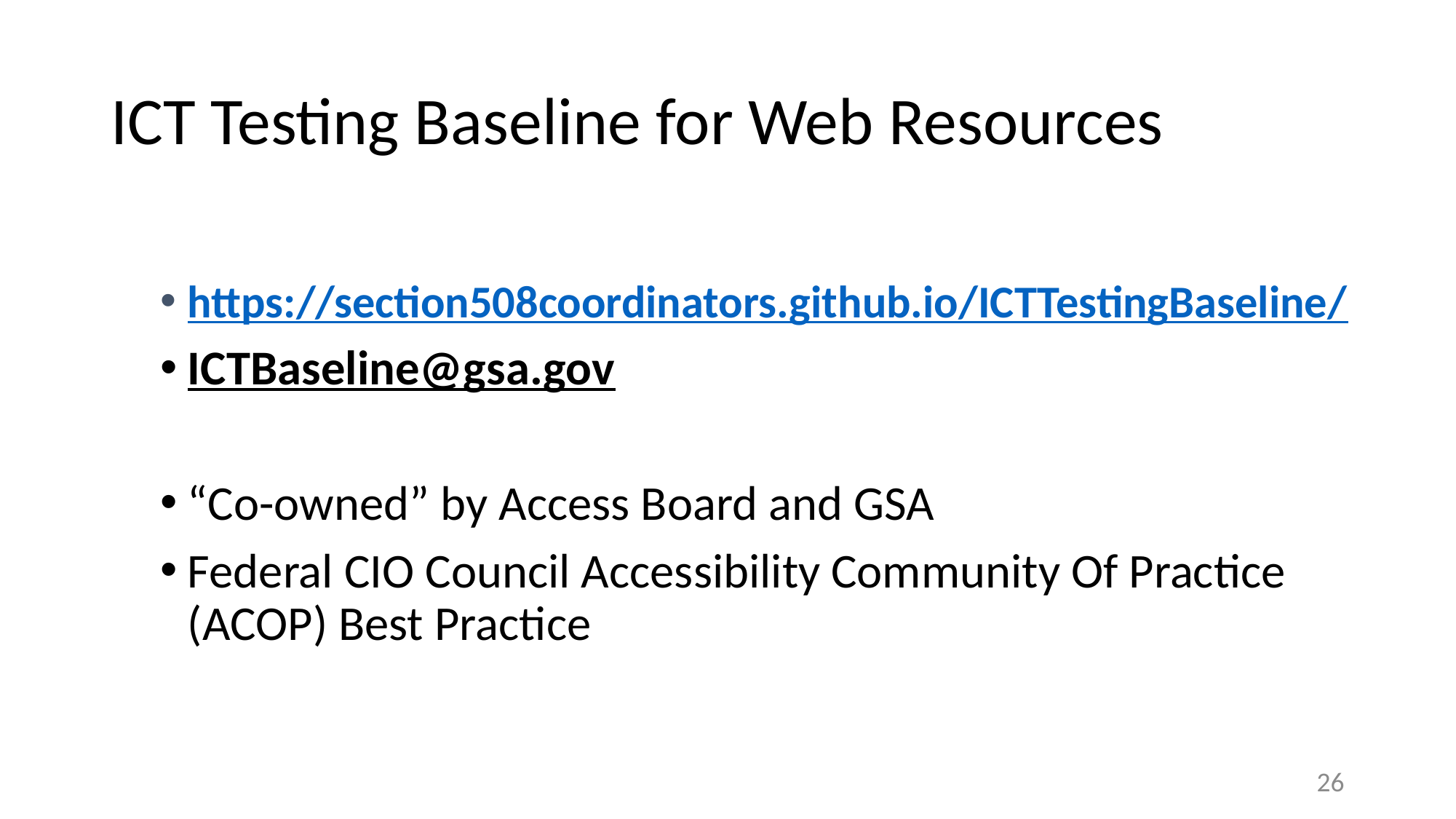

# ICT Testing Baseline for Web Resources
https://section508coordinators.github.io/ICTTestingBaseline/
ICTBaseline@gsa.gov

“Co-owned” by Access Board and GSA
Federal CIO Council Accessibility Community Of Practice (ACOP) Best Practice

26